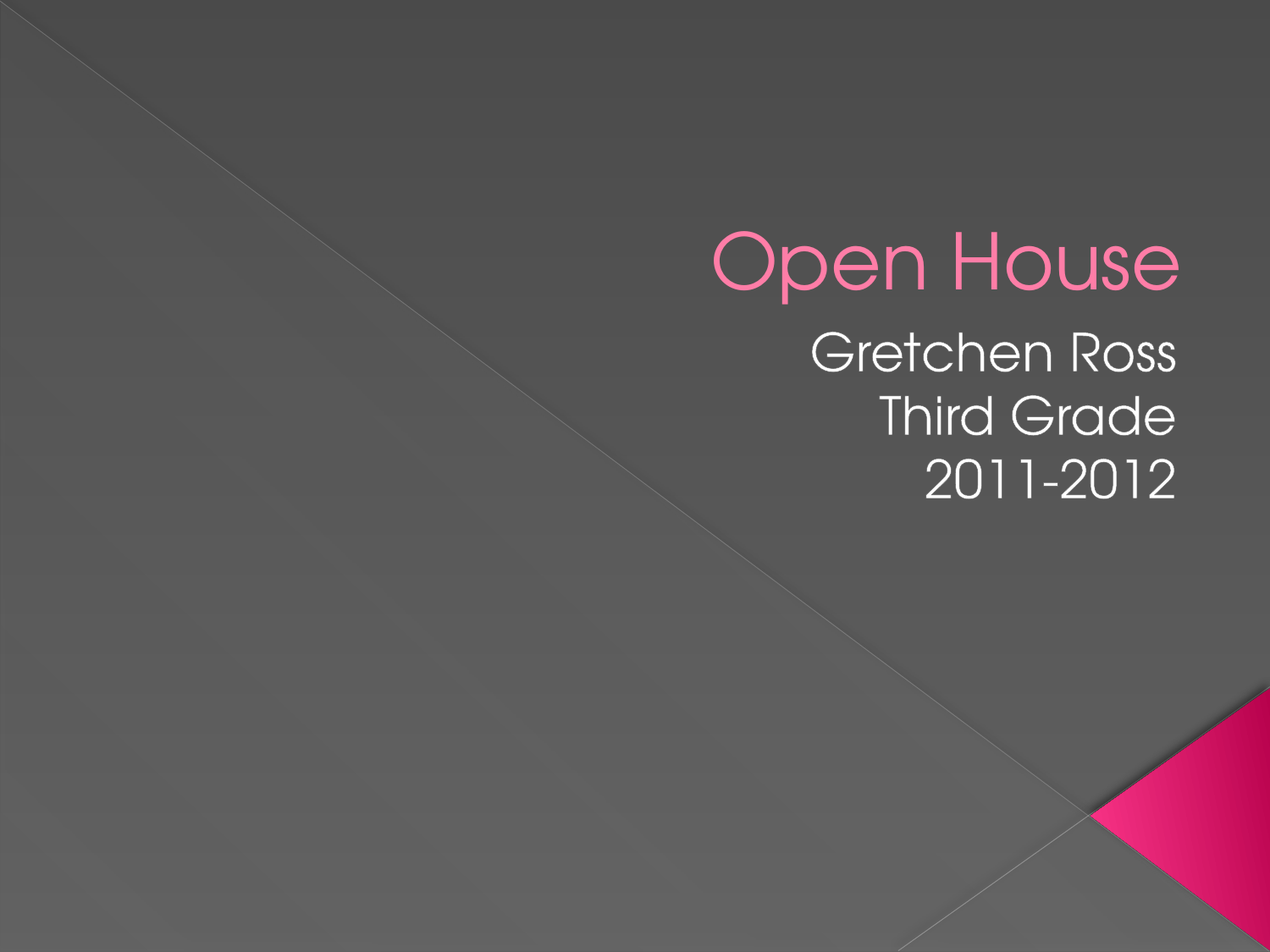

# Open House
Gretchen Ross
Third Grade
2011-2012